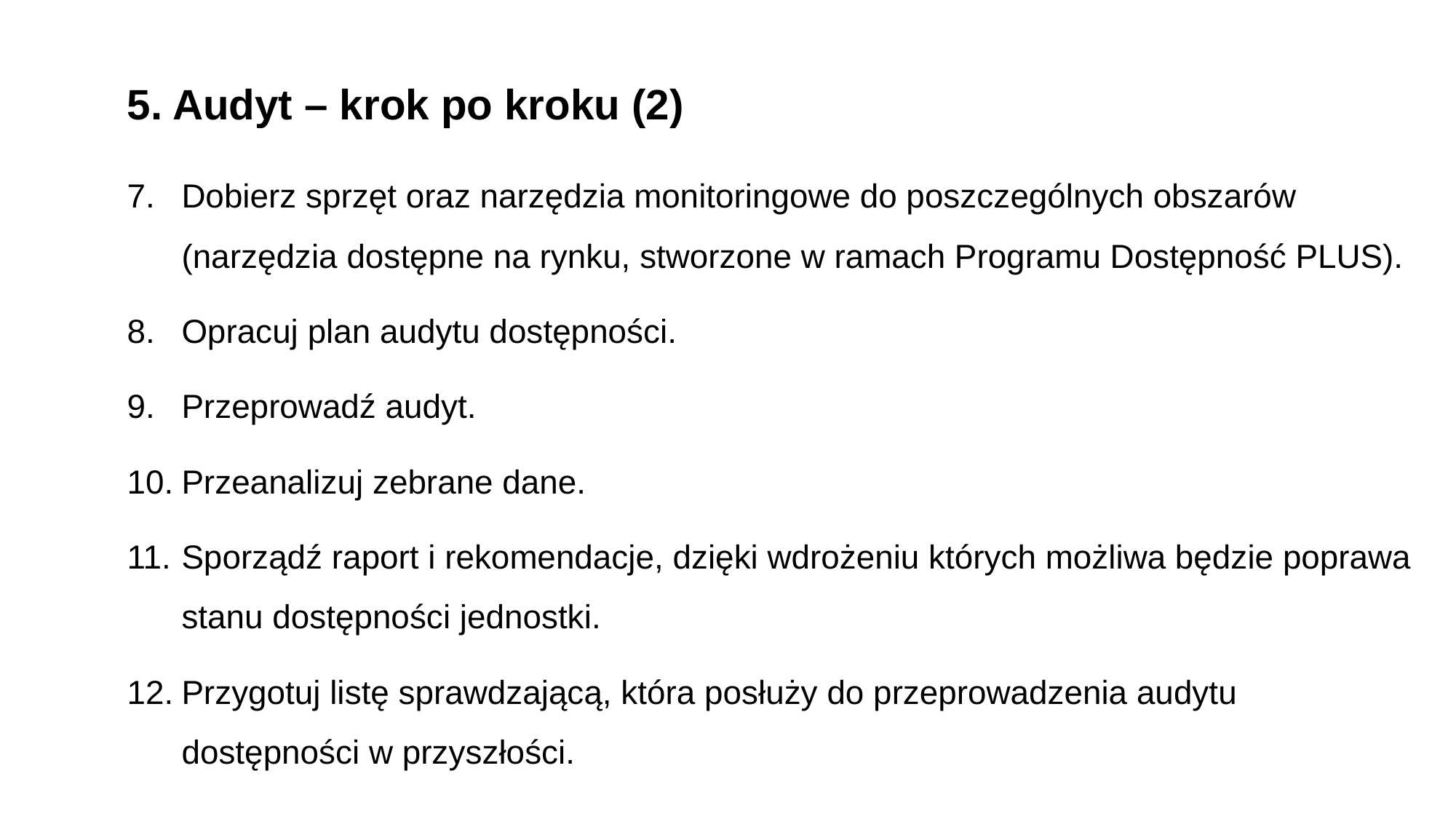

5. Audyt – krok po kroku (2)
Dobierz sprzęt oraz narzędzia monitoringowe do poszczególnych obszarów (narzędzia dostępne na rynku, stworzone w ramach Programu Dostępność PLUS).
Opracuj plan audytu dostępności.
Przeprowadź audyt.
Przeanalizuj zebrane dane.
Sporządź raport i rekomendacje, dzięki wdrożeniu których możliwa będzie poprawa stanu dostępności jednostki.
Przygotuj listę sprawdzającą, która posłuży do przeprowadzenia audytu dostępności w przyszłości.